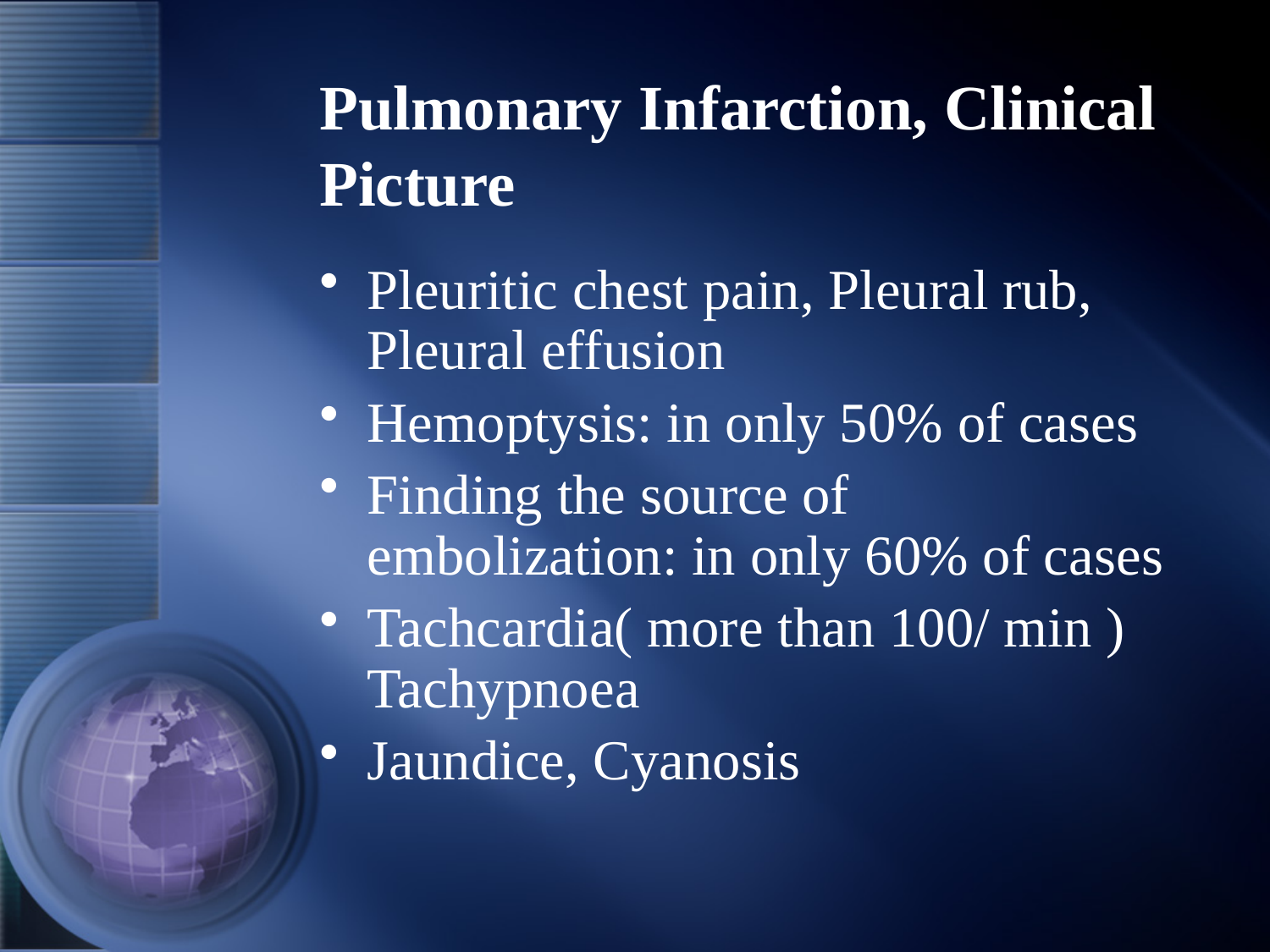

# Pulmonary Infarction, Clinical Picture
Pleuritic chest pain, Pleural rub, Pleural effusion
Hemoptysis: in only 50% of cases
Finding the source of embolization: in only 60% of cases
Tachcardia( more than 100/ min ) Tachypnoea
Jaundice, Cyanosis